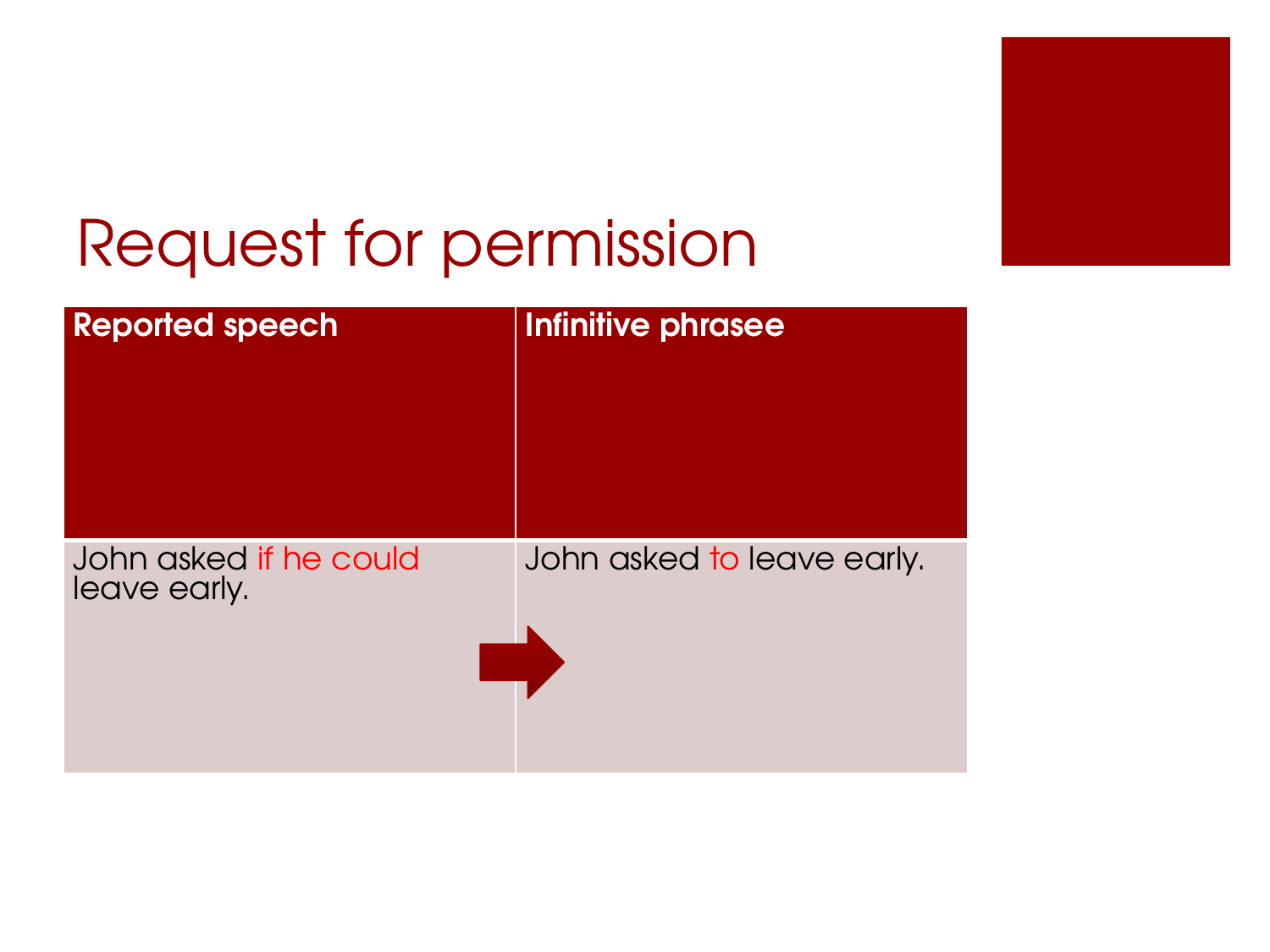

# Request for permission
| Reported speech | Infinitive phrasee |
| --- | --- |
| John asked if he could leave early. | John asked to leave early. |